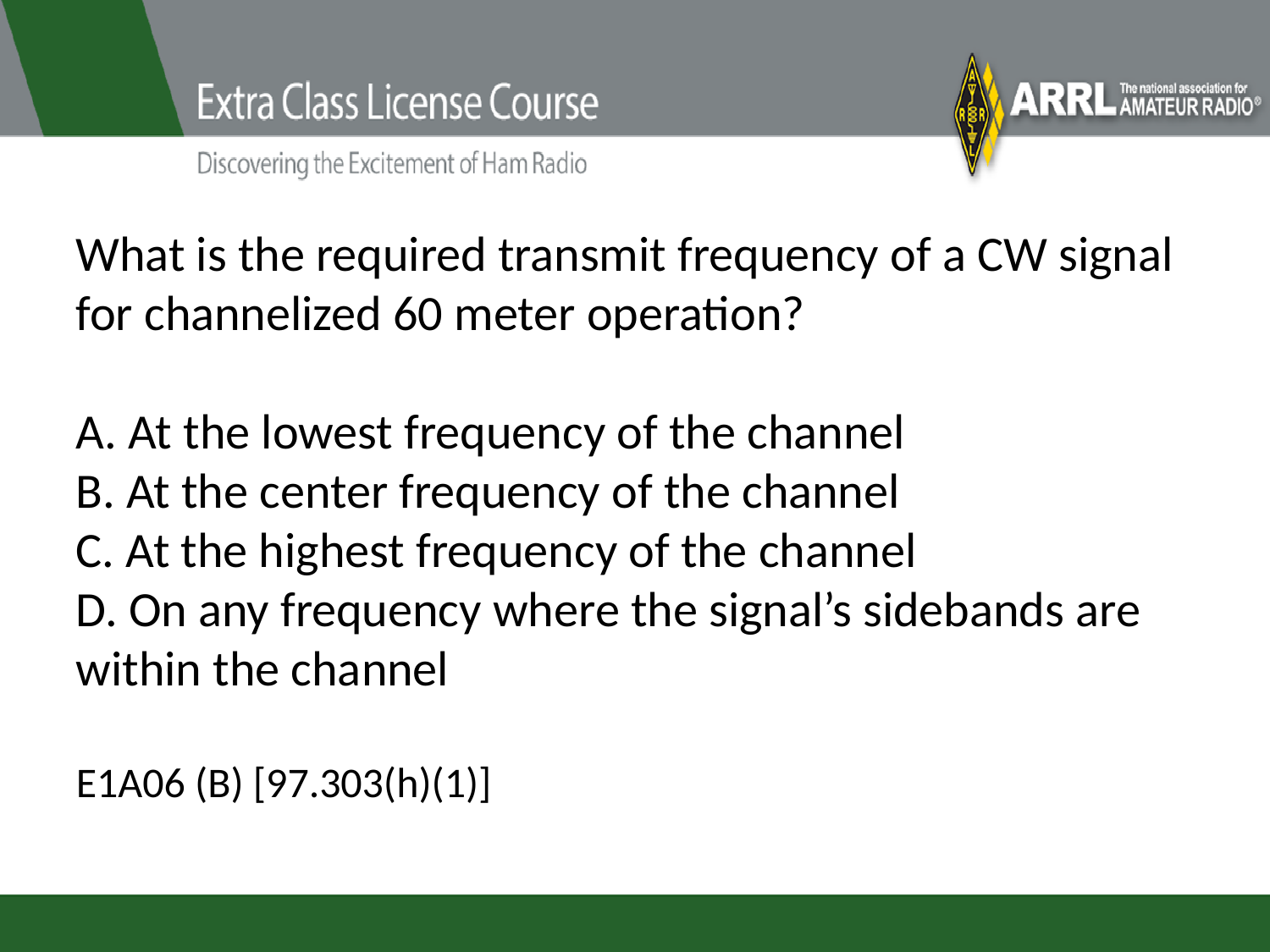

# What is the required transmit frequency of a CW signal for channelized 60 meter operation? A. At the lowest frequency of the channel B. At the center frequency of the channel C. At the highest frequency of the channel D. On any frequency where the signal’s sidebands are within the channel E1A06 (B) [97.303(h)(1)]